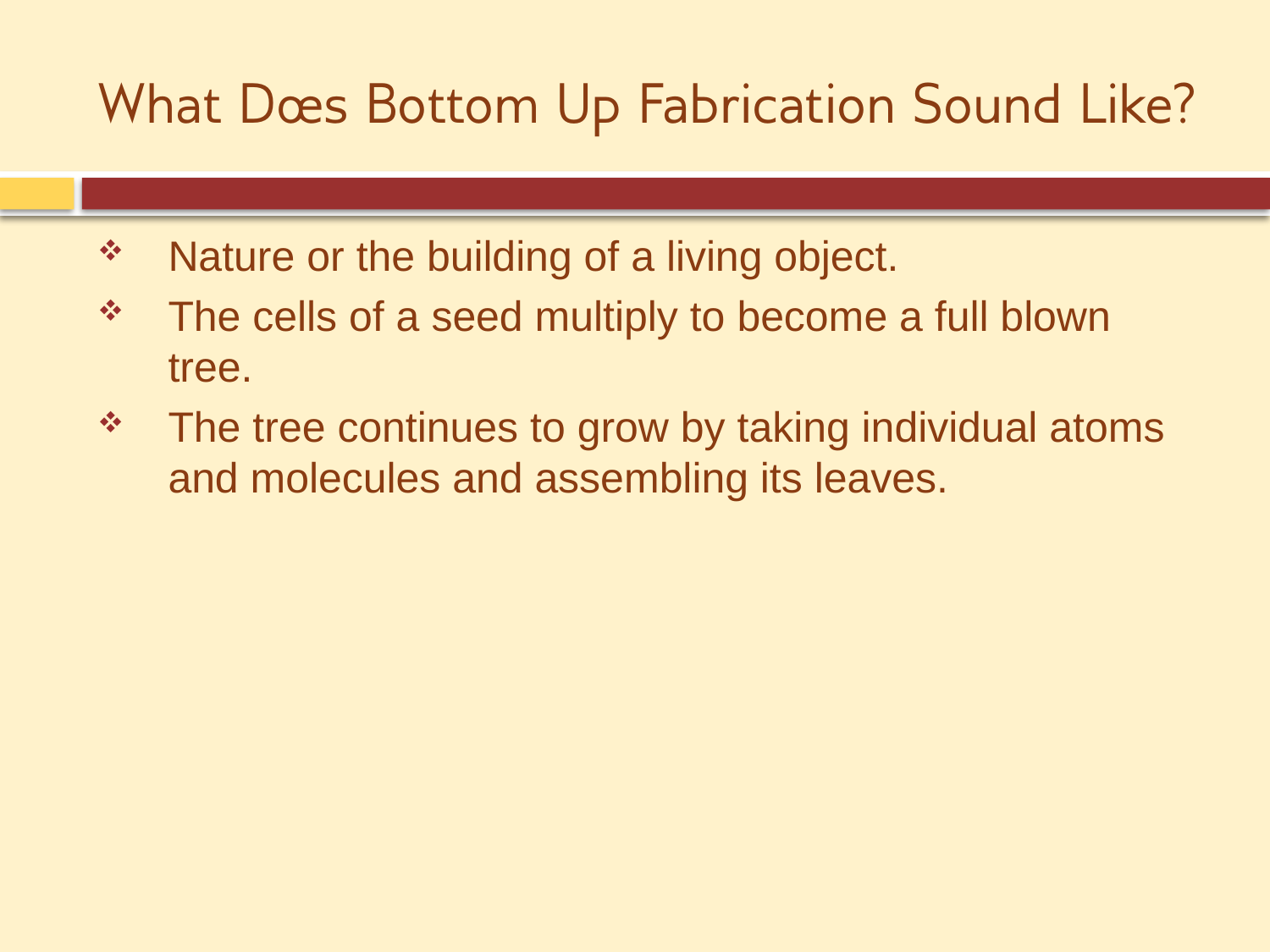

# What Does Bottom Up Fabrication Sound Like?
Nature or the building of a living object.
The cells of a seed multiply to become a full blown tree.
The tree continues to grow by taking individual atoms and molecules and assembling its leaves.